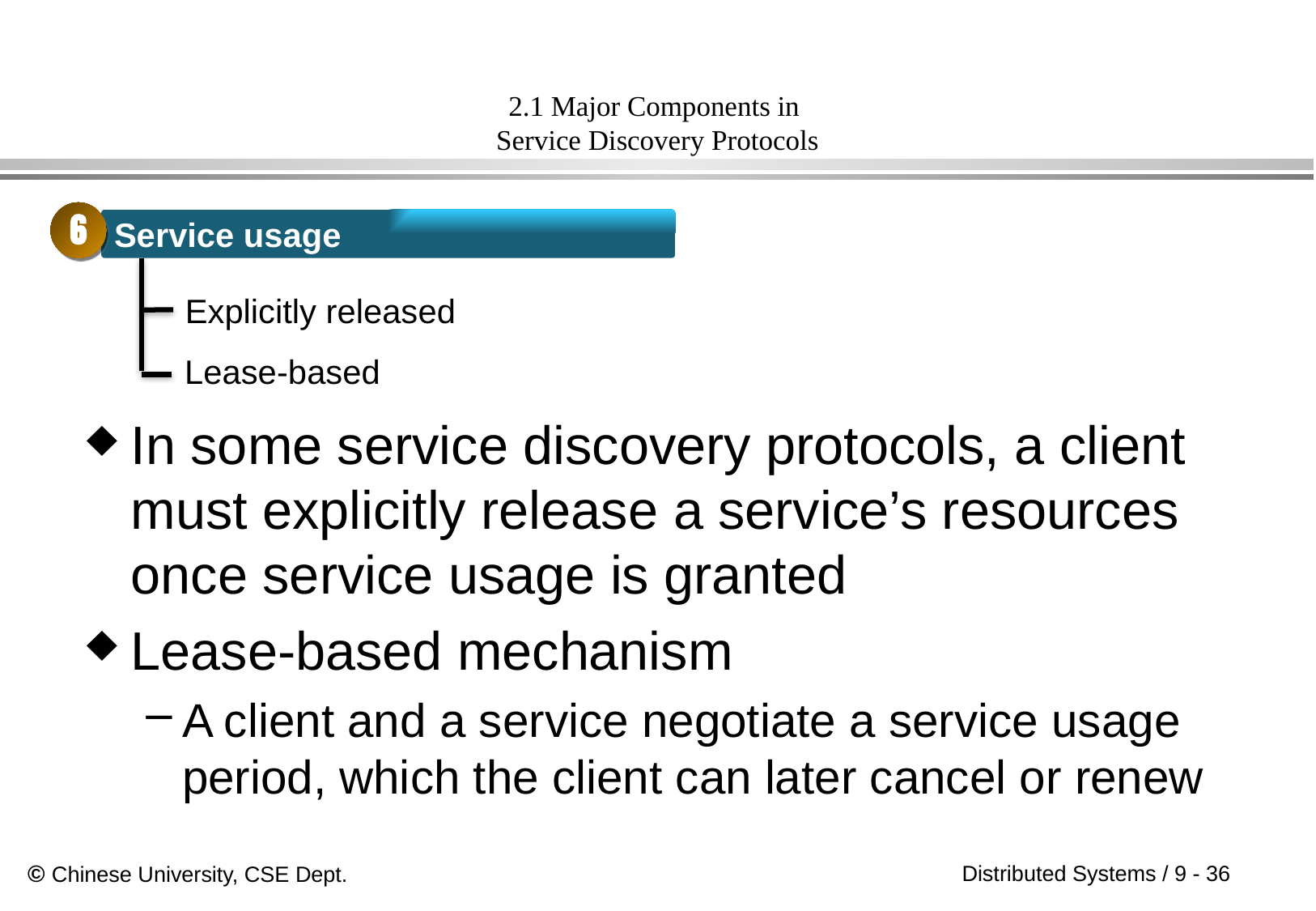

# 2.1 Major Components in Service Discovery Protocols
6
Service usage
Explicitly released
Lease-based
In some service discovery protocols, a client must explicitly release a service’s resources once service usage is granted
Lease-based mechanism
A client and a service negotiate a service usage period, which the client can later cancel or renew